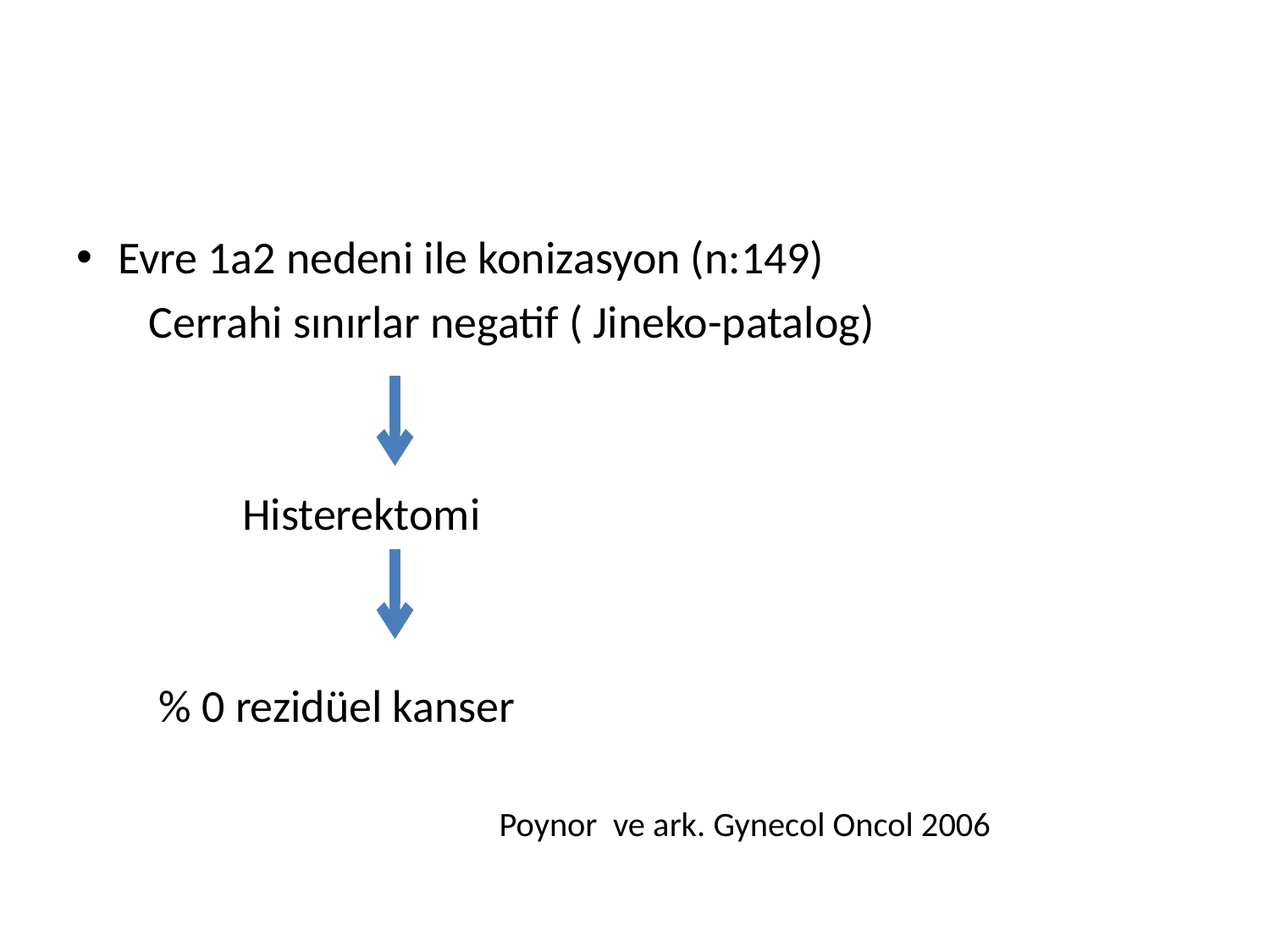

#
Evre 1a2 nedeni ile konizasyon (n:149)
       Cerrahi sınırlar negatif ( Jineko-patalog)

                Histerektomi

        % 0 rezidüel kanser

                                                      Poynor  ve ark. Gynecol Oncol 2006